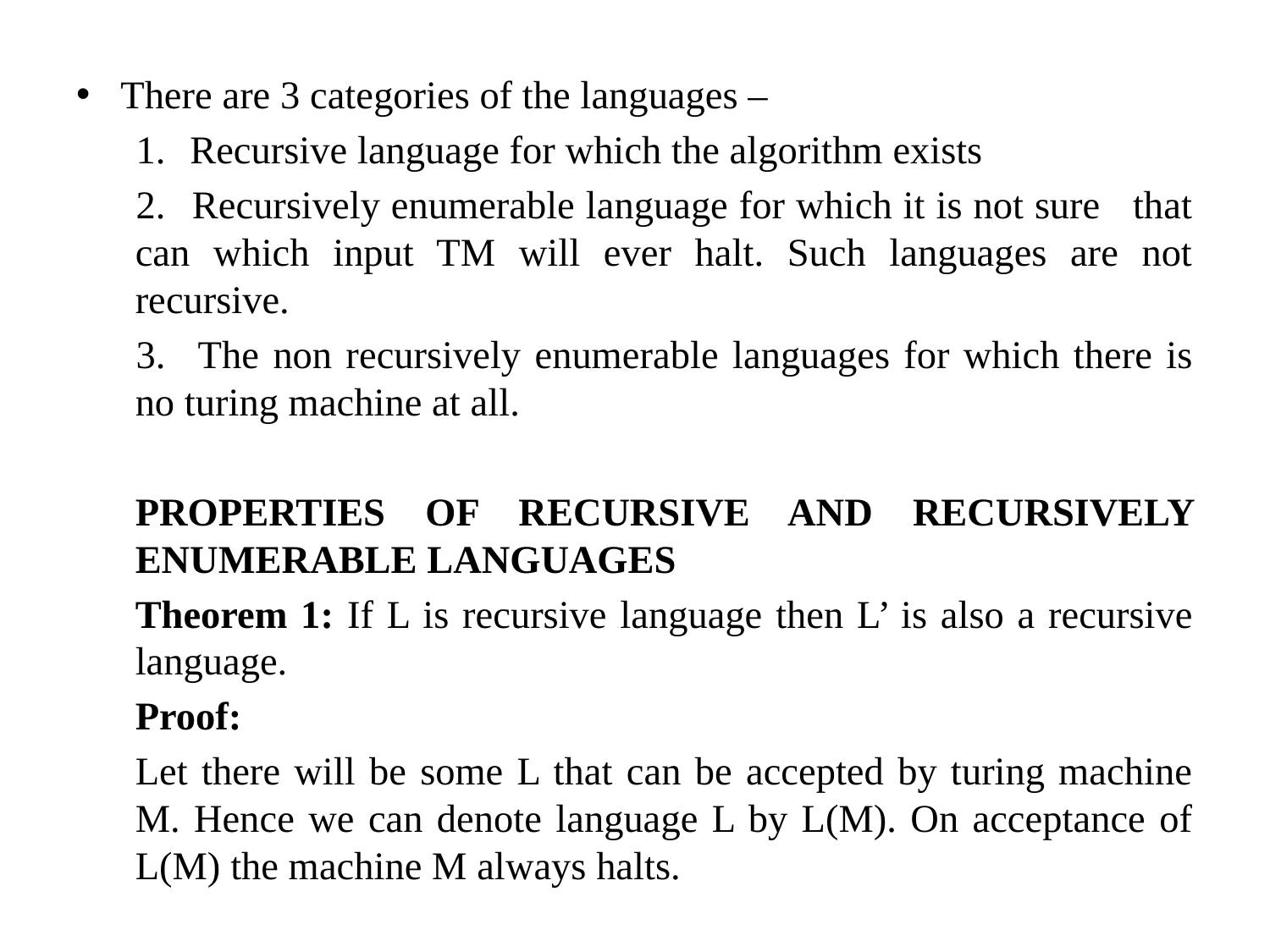

There are 3 categories of the languages –
  Recursive language for which the algorithm exists
  Recursively enumerable language for which it is not sure   that can which input TM will ever halt. Such languages are not recursive.
  The non recursively enumerable languages for which there is no turing machine at all.

PROPERTIES OF RECURSIVE AND RECURSIVELY ENUMERABLE LANGUAGES
Theorem 1: If L is recursive language then L’ is also a recursive language.
Proof:
	Let there will be some L that can be accepted by turing machine M. Hence we can denote language L by L(M). On acceptance of L(M) the machine M always halts.